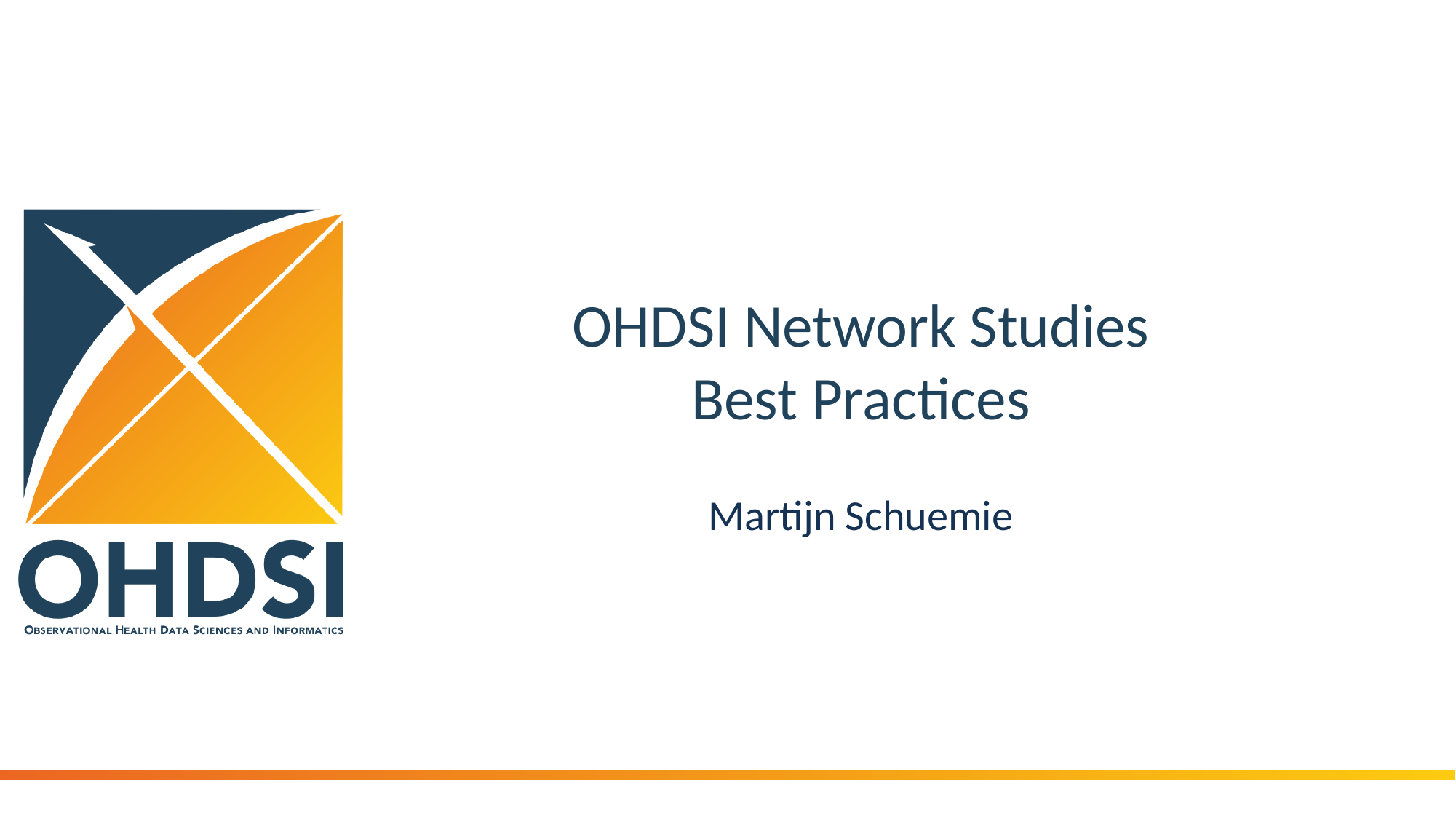

# OHDSI Network Studies Best Practices
Martijn Schuemie